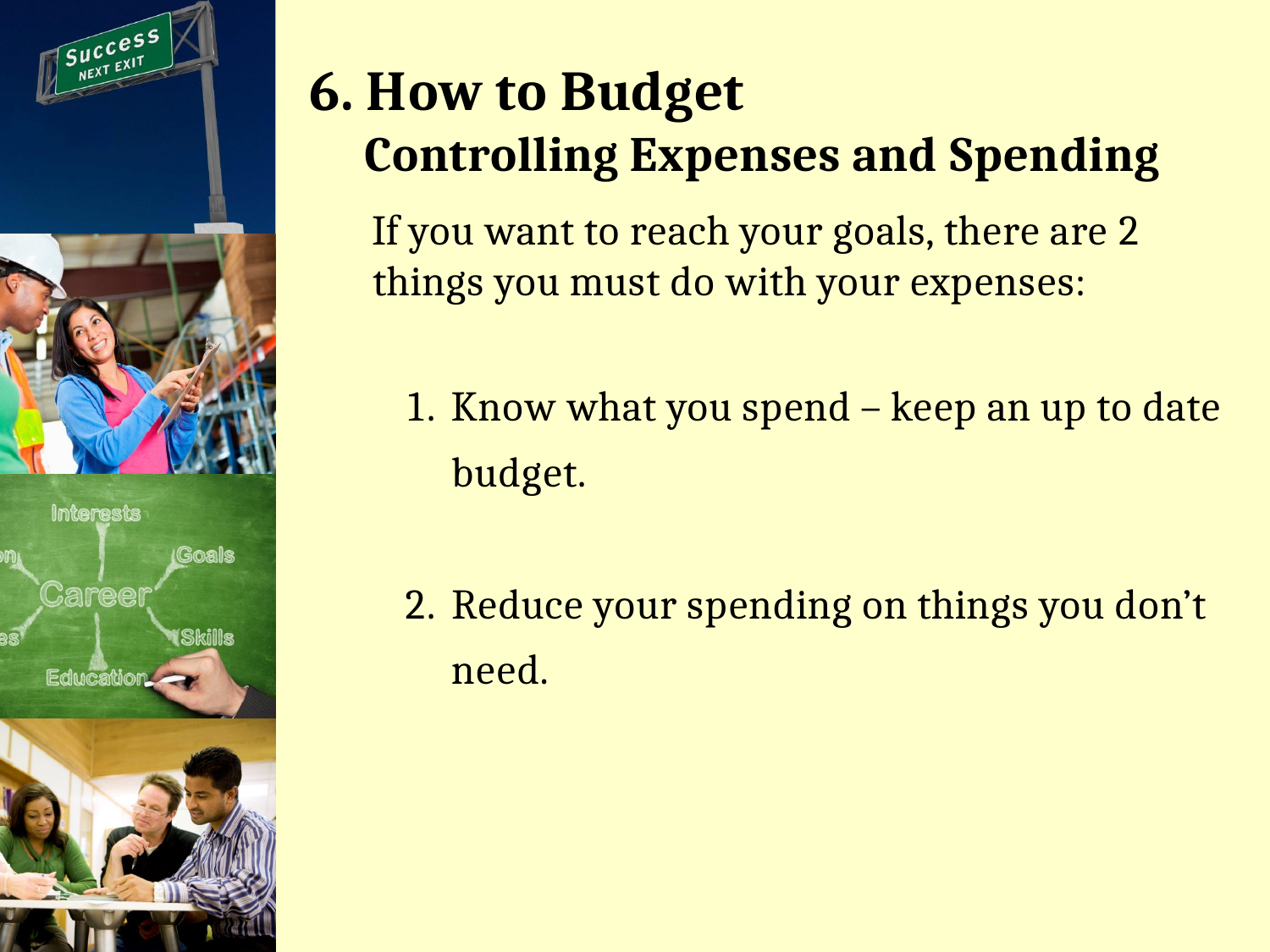

# 6. How to Budget Controlling Expenses and Spending
If you want to reach your goals, there are 2 things you must do with your expenses:

1.	Know what you spend – keep an up to date budget.

2.	Reduce your spending on things you don’t need.